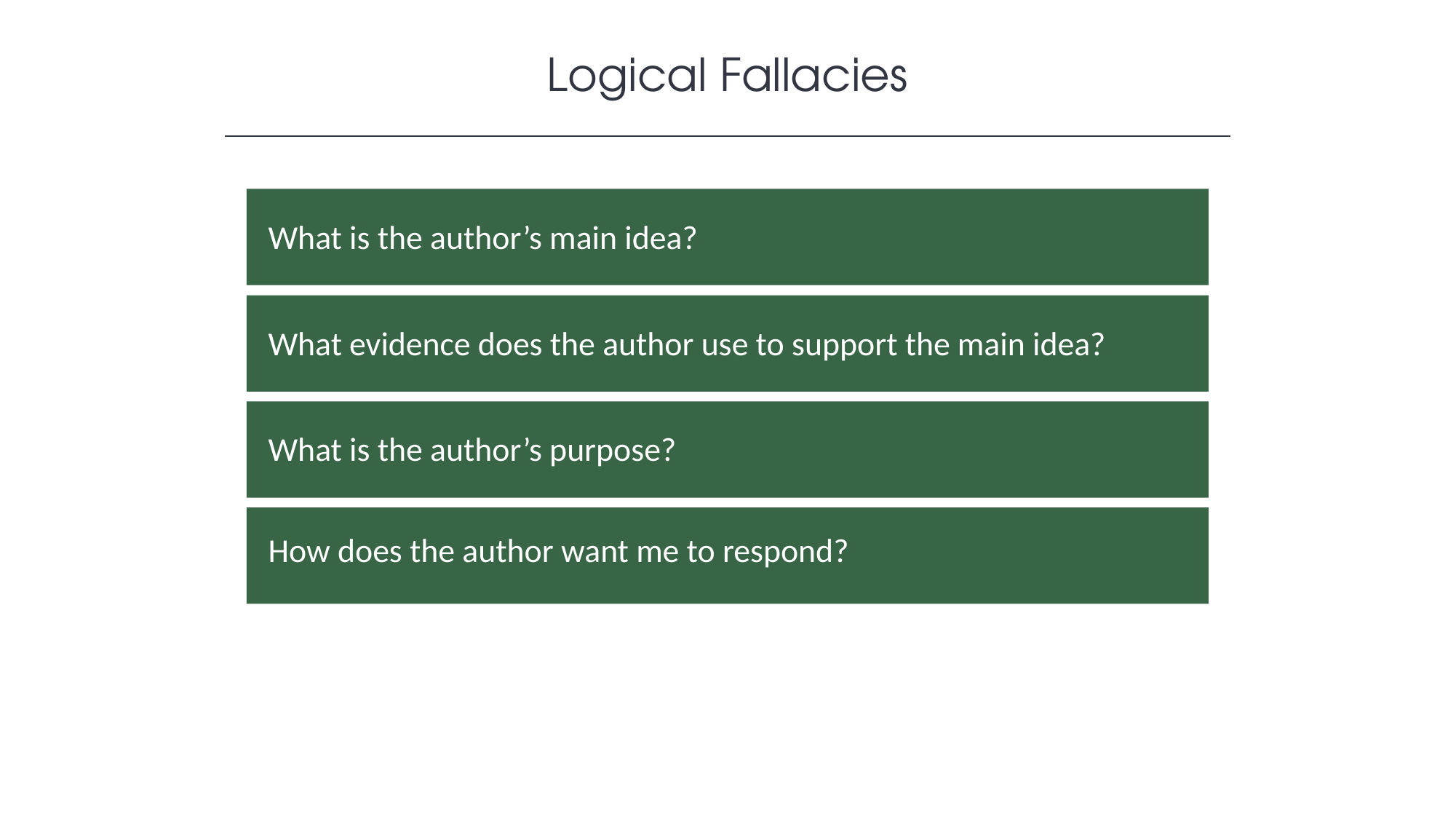

Logical Fallacies
HAWKES LEARNING

What is the author’s main idea?

What evidence does the author use to support the main idea?

What is the author’s purpose?

How does the author want me to respond?